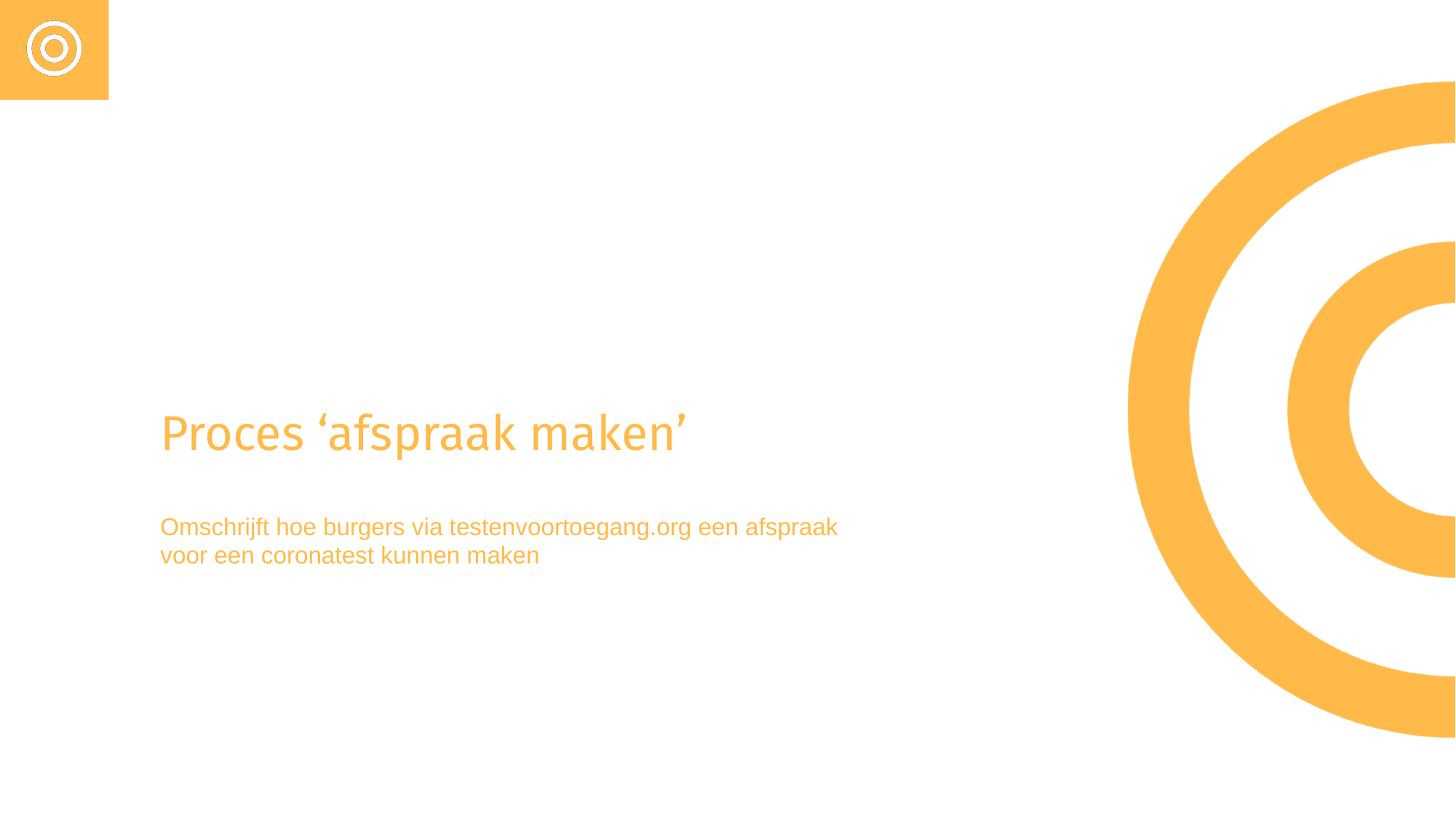

# Proces ‘afspraak maken’
Omschrijft hoe burgers via testenvoortoegang.org een afspraak voor een coronatest kunnen maken